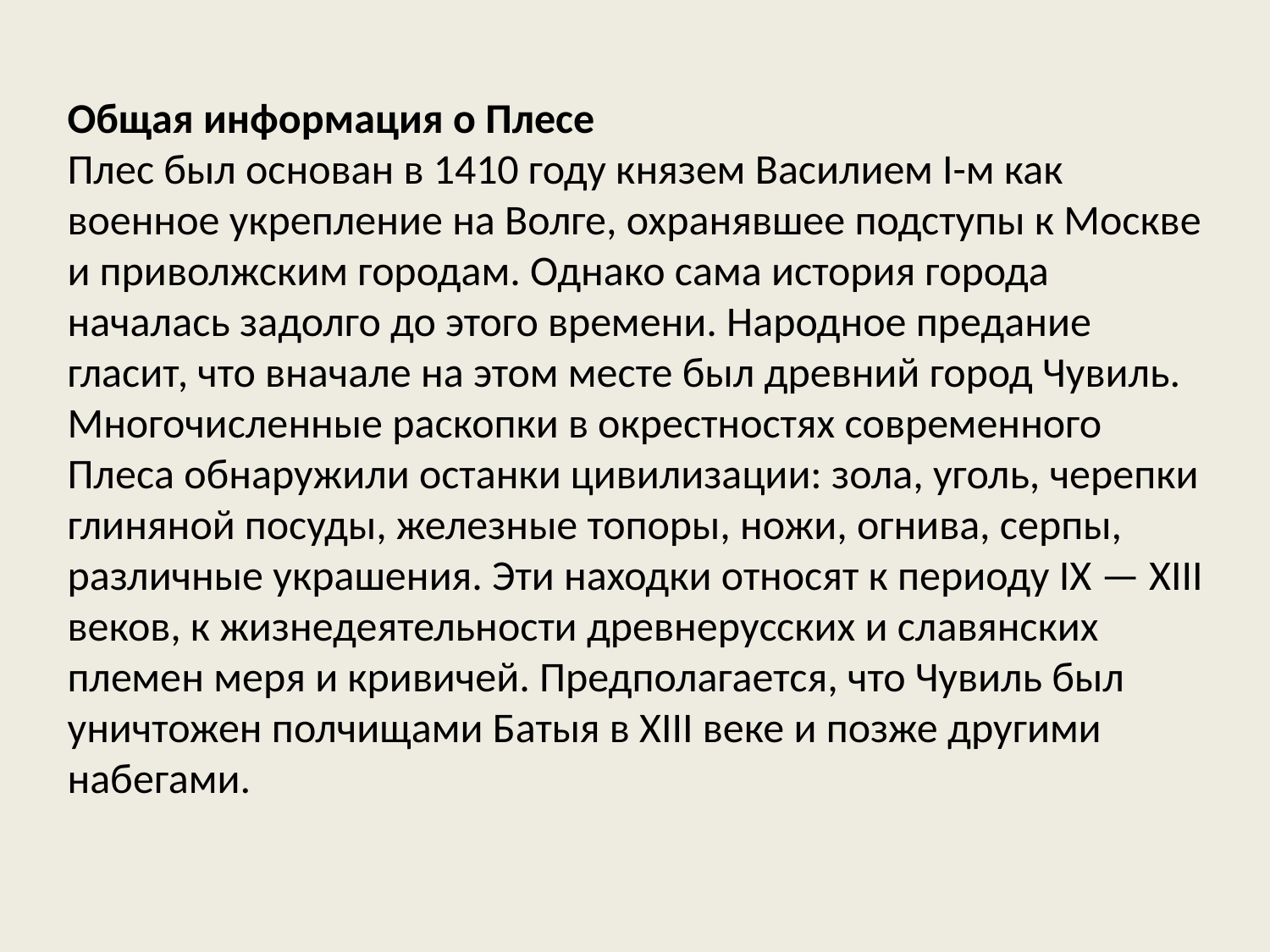

Общая информация о Плесе
Плес был основан в 1410 году князем Василием I-м как военное укрепление на Волге, охранявшее подступы к Москве и приволжским городам. Однако сама история города началась задолго до этого времени. Народное предание гласит, что вначале на этом месте был древний город Чувиль.
Многочисленные раскопки в окрестностях современного Плеса обнаружили останки цивилизации: зола, уголь, черепки глиняной посуды, железные топоры, ножи, огнива, серпы, различные украшения. Эти находки относят к периоду IX — XIII веков, к жизнедеятельности древнерусских и славянских племен меря и кривичей. Предполагается, что Чувиль был уничтожен полчищами Батыя в XIII веке и позже другими набегами.